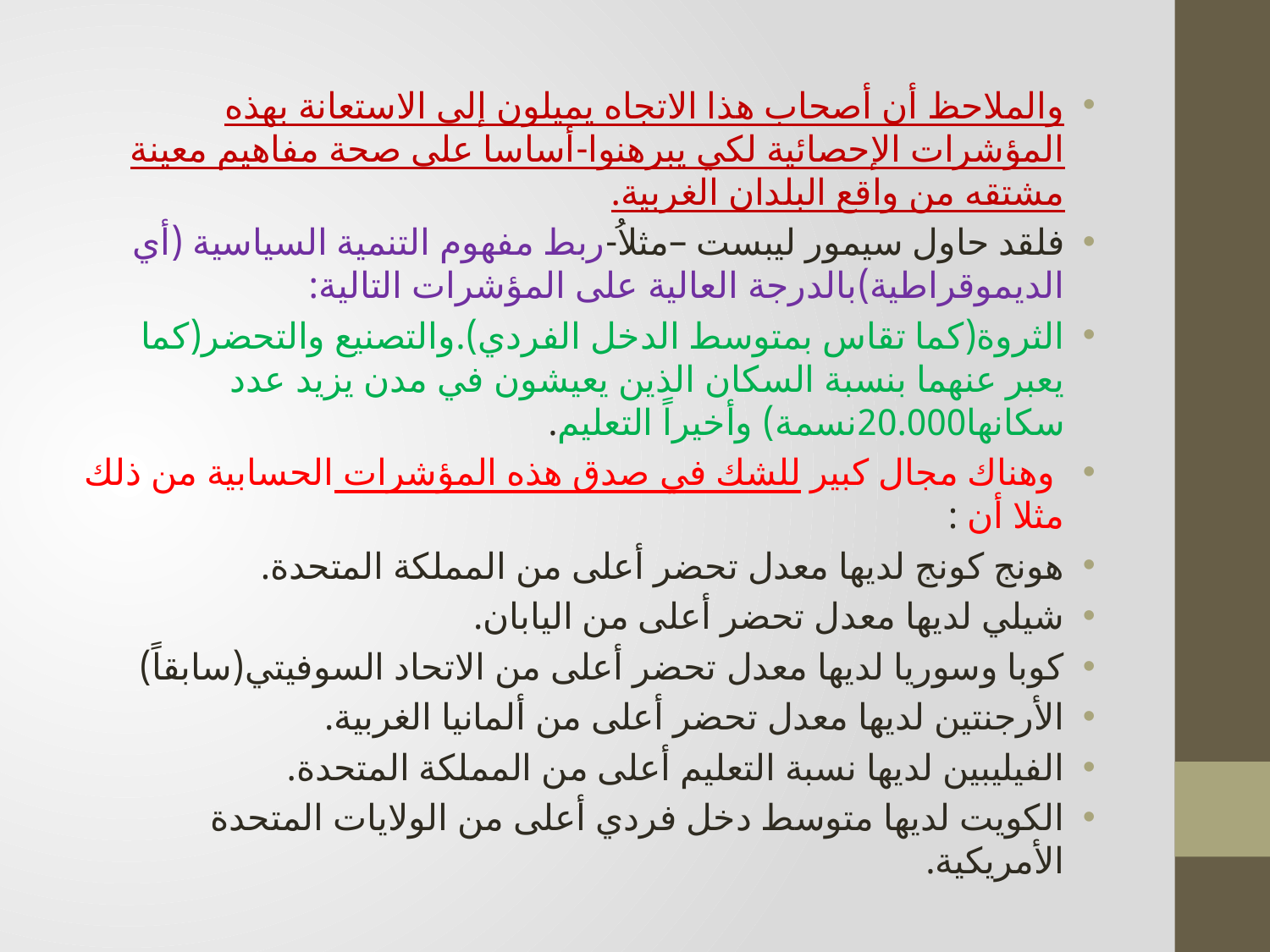

والملاحظ أن أصحاب هذا الاتجاه يميلون إلى الاستعانة بهذه المؤشرات الإحصائية لكي يبرهنوا-أساسا على صحة مفاهيم معينة مشتقه من واقع البلدان الغربية.
فلقد حاول سيمور ليبست –مثلاُ-ربط مفهوم التنمية السياسية (أي الديموقراطية)بالدرجة العالية على المؤشرات التالية:
الثروة(كما تقاس بمتوسط الدخل الفردي).والتصنيع والتحضر(كما يعبر عنهما بنسبة السكان الذين يعيشون في مدن يزيد عدد سكانها20.000نسمة) وأخيراً التعليم.
 وهناك مجال كبير للشك في صدق هذه المؤشرات الحسابية من ذلك مثلا أن :
هونج كونج لديها معدل تحضر أعلى من المملكة المتحدة.
شيلي لديها معدل تحضر أعلى من اليابان.
كوبا وسوريا لديها معدل تحضر أعلى من الاتحاد السوفيتي(سابقاً)
الأرجنتين لديها معدل تحضر أعلى من ألمانيا الغربية.
الفيليبين لديها نسبة التعليم أعلى من المملكة المتحدة.
الكويت لديها متوسط دخل فردي أعلى من الولايات المتحدة الأمريكية.